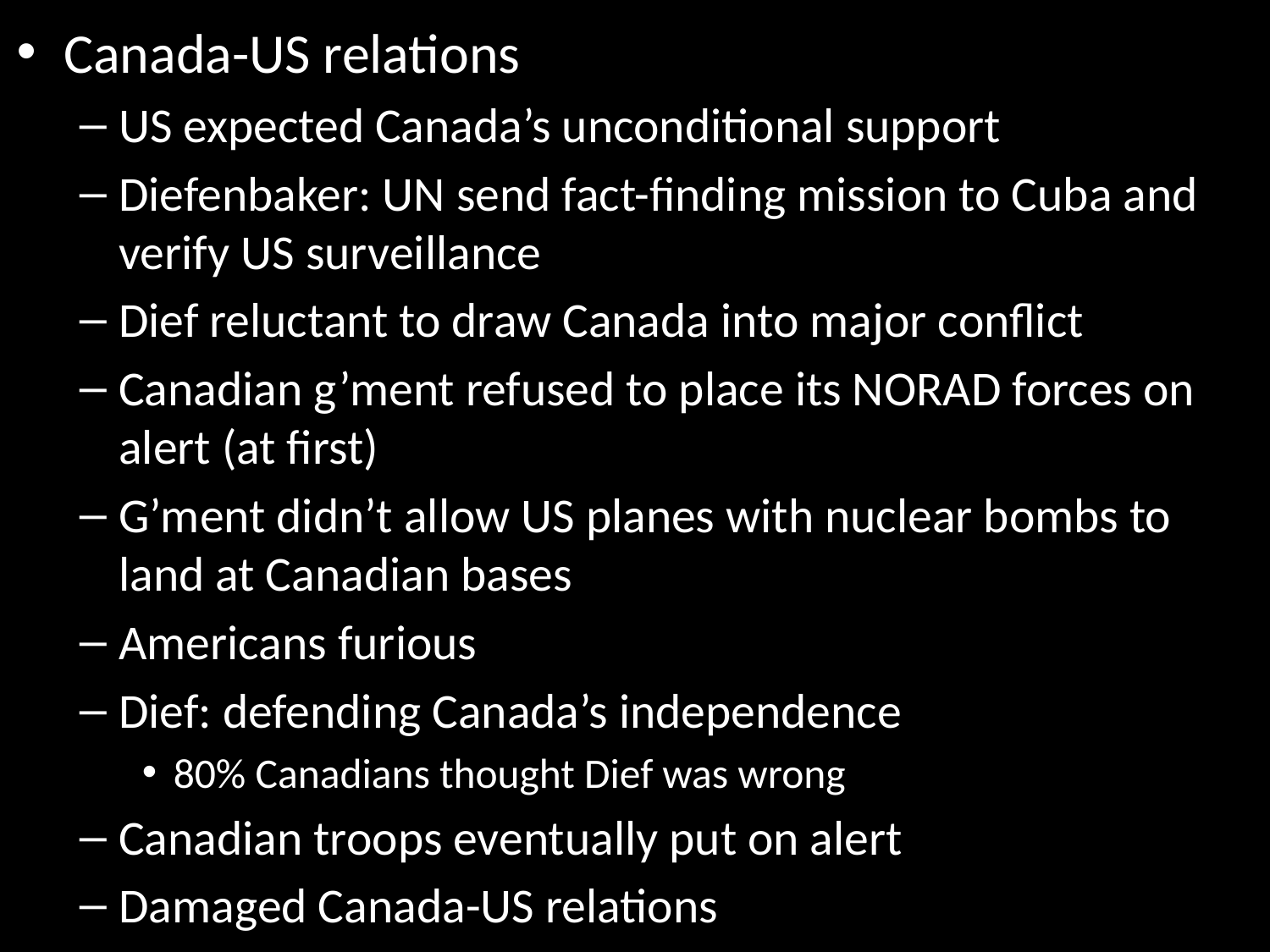

Canada-US relations
US expected Canada’s unconditional support
Diefenbaker: UN send fact-finding mission to Cuba and verify US surveillance
Dief reluctant to draw Canada into major conflict
Canadian g’ment refused to place its NORAD forces on alert (at first)
G’ment didn’t allow US planes with nuclear bombs to land at Canadian bases
Americans furious
Dief: defending Canada’s independence
80% Canadians thought Dief was wrong
Canadian troops eventually put on alert
Damaged Canada-US relations